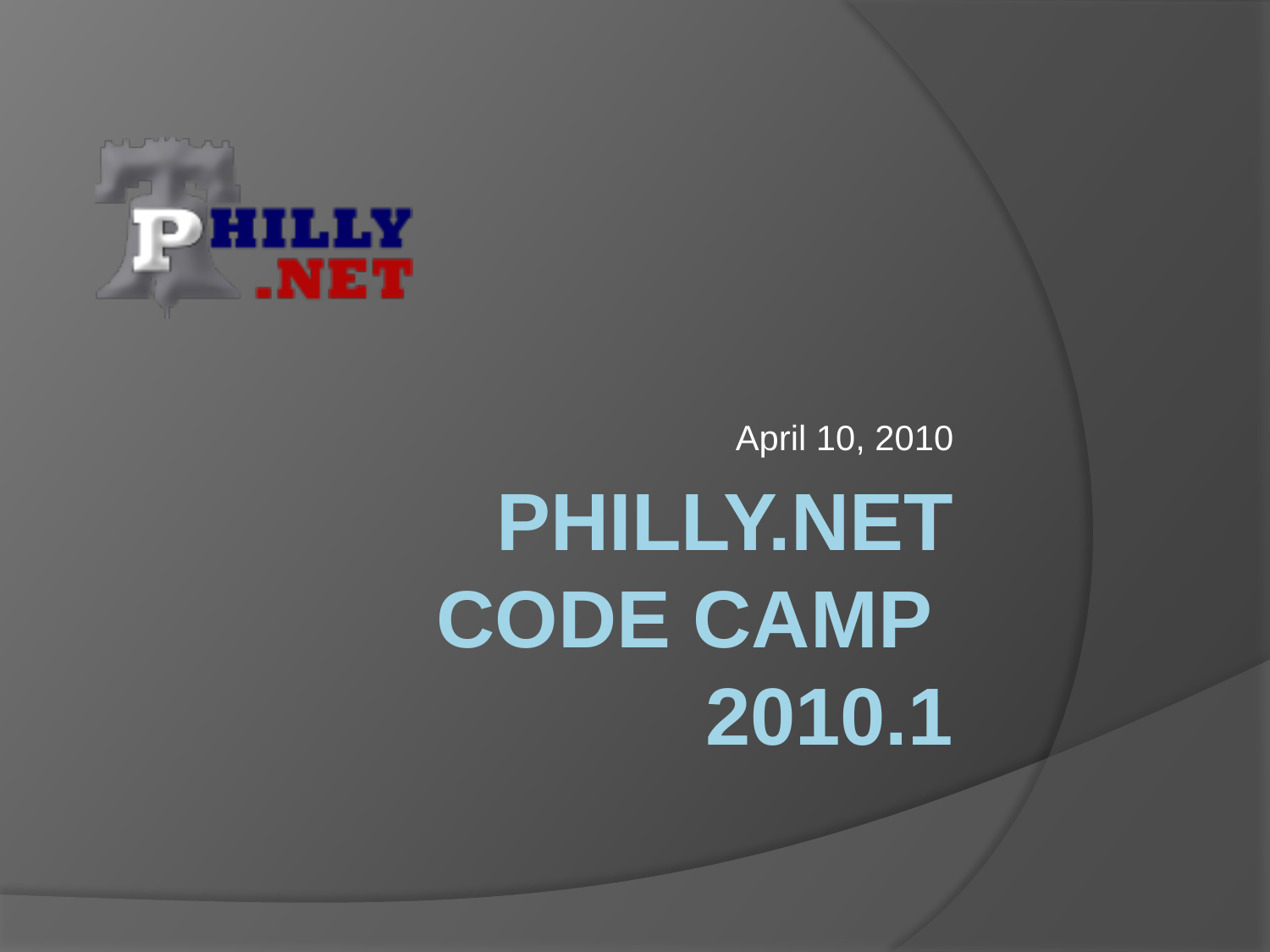

April 10, 2010
# Philly.net code camp 2010.1